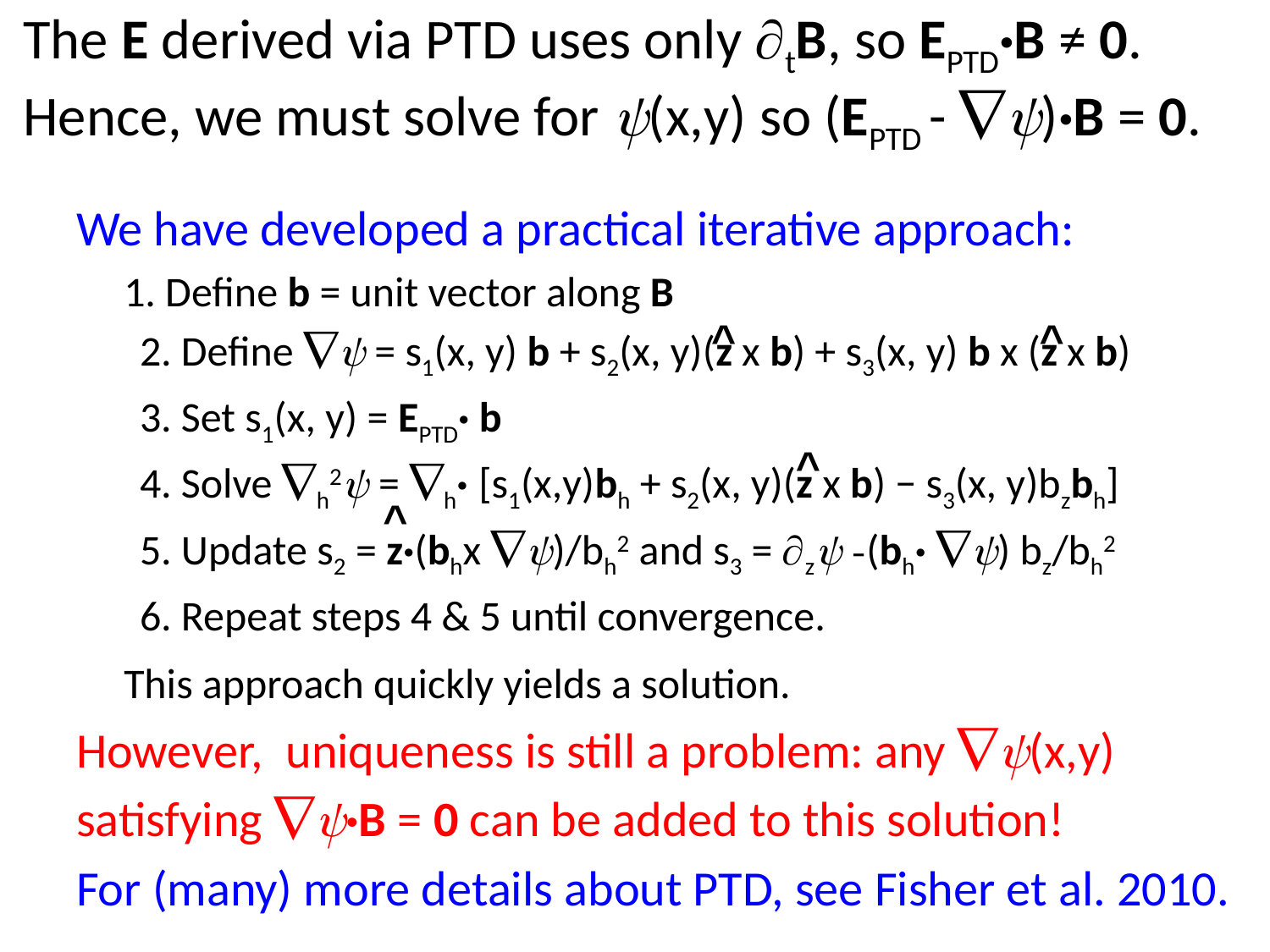

# The E derived via PTD uses only ∂tB, so EPTD·B ≠ 0. Hence, we must solve for ψ(x,y) so (EPTD - ∇ψ)·B = 0.
We have developed a practical iterative approach:
	1. Define b = unit vector along B
2. Define ∇ψ = s1(x, y) b + s2(x, y)(z x b) + s3(x, y) b x (z x b)
3. Set s1(x, y) = EPTD· b
4. Solve ∇h2ψ = ∇h· [s1(x,y)bh + s2(x, y)(z x b) − s3(x, y)bzbh]
5. Update s2 = z·(bhx ∇ψ)/bh2 and s3 = ∂zψ -(bh· ∇ψ) bz/bh2
6. Repeat steps 4 & 5 until convergence.
	This approach quickly yields a solution.
However,  uniqueness is still a problem: any ∇ψ(x,y)
satisfying ∇ψ·B = 0 can be added to this solution!
For (many) more details about PTD, see Fisher et al. 2010.
^
^
^
^